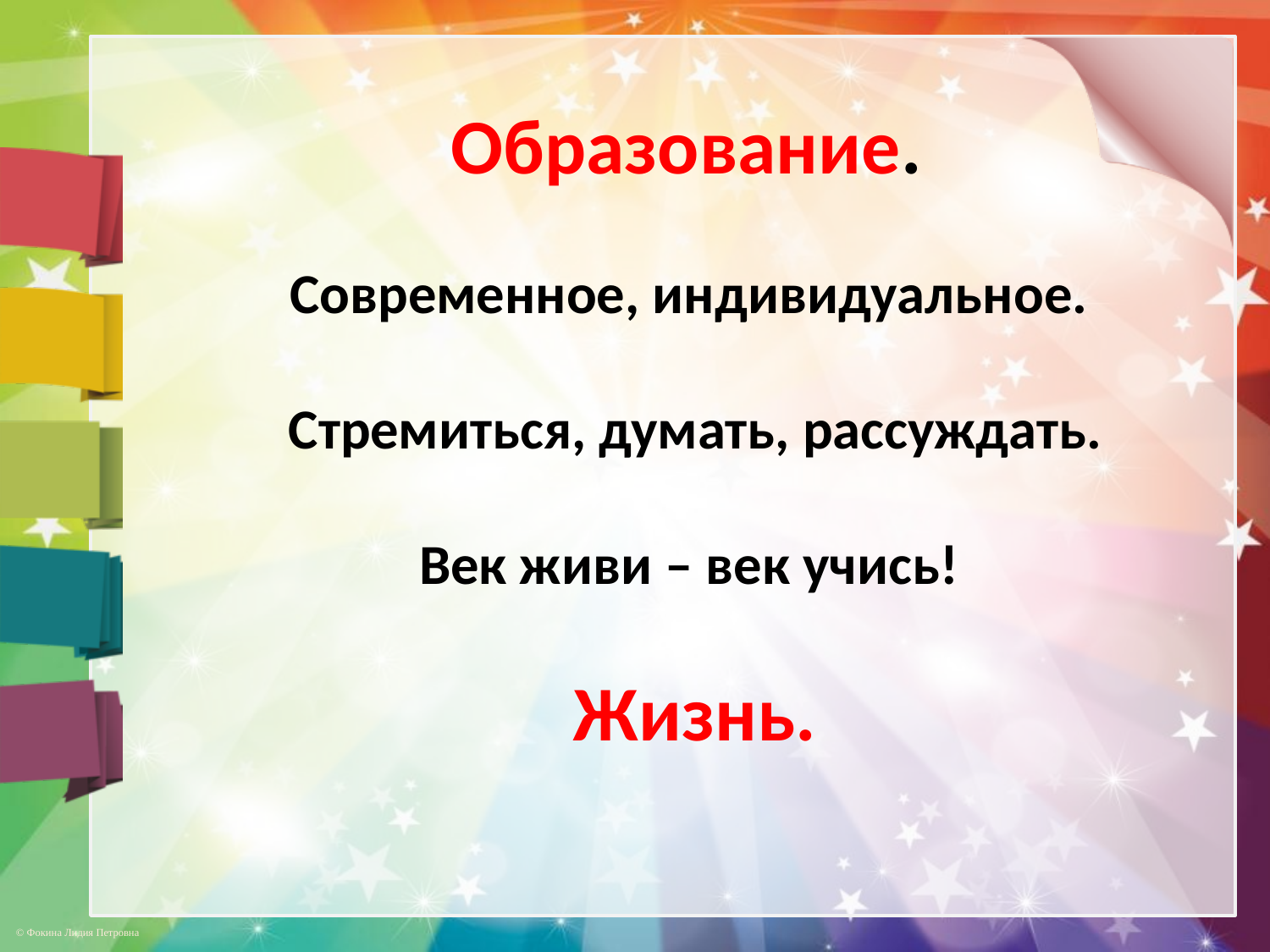

Образование.

Современное, индивидуальное.

Стремиться, думать, рассуждать.

Век живи – век учись!

Жизнь.